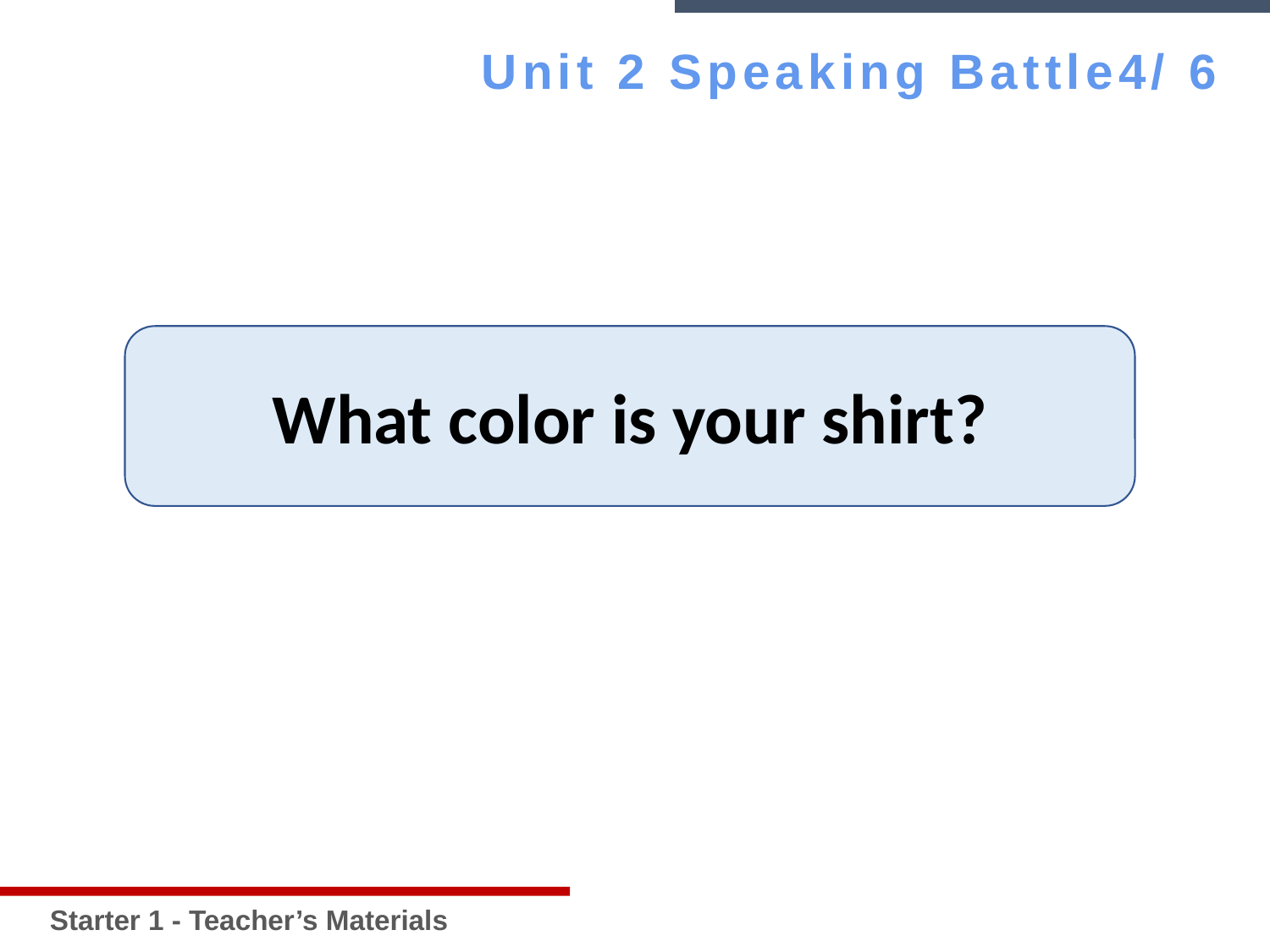

Starter 1 - Teacher’s Materials
Unit 2 Speaking Battle4/ 6
What color is your shirt?